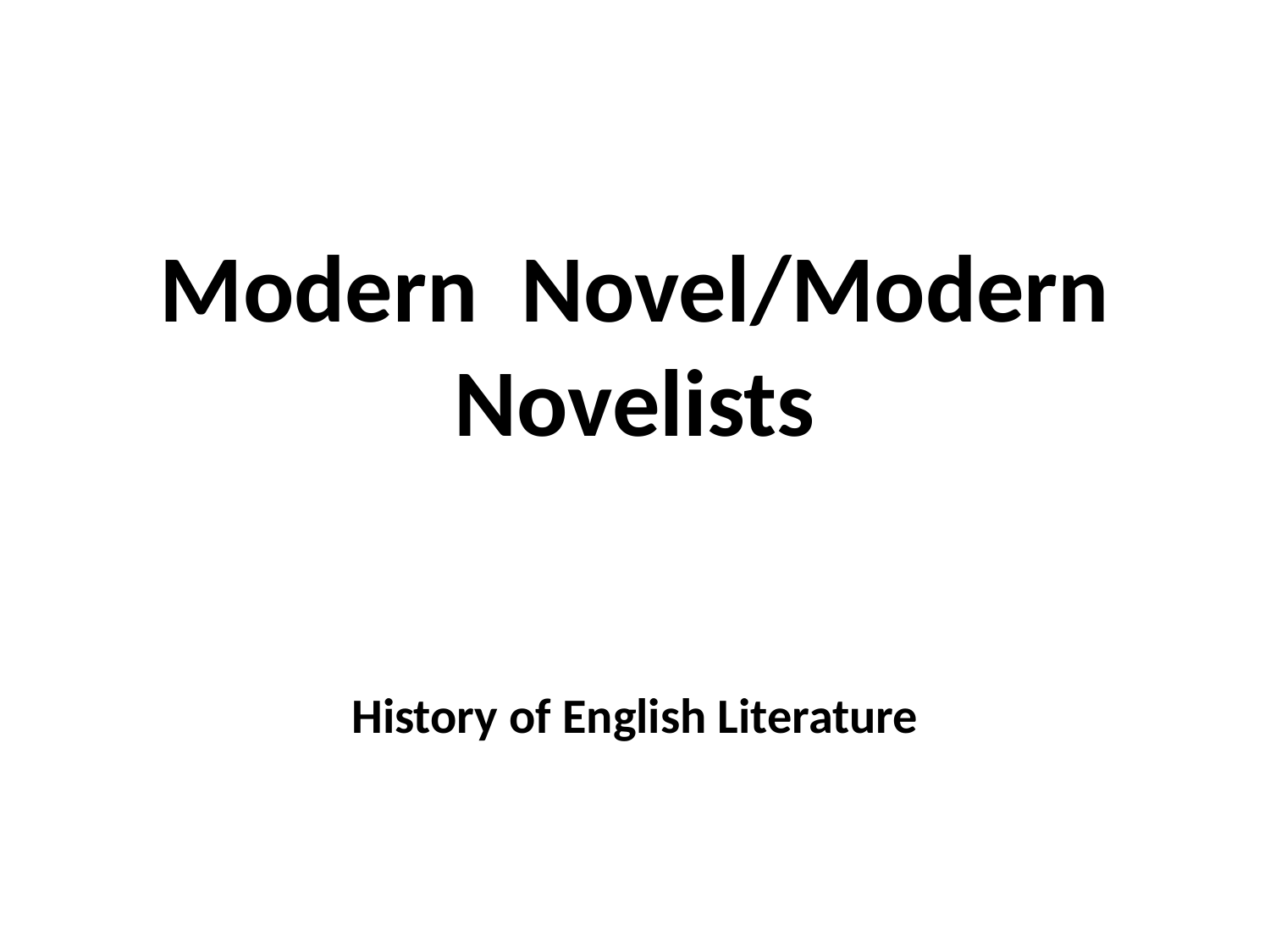

# Modern  Novel/Modern Novelists

History of English Literature